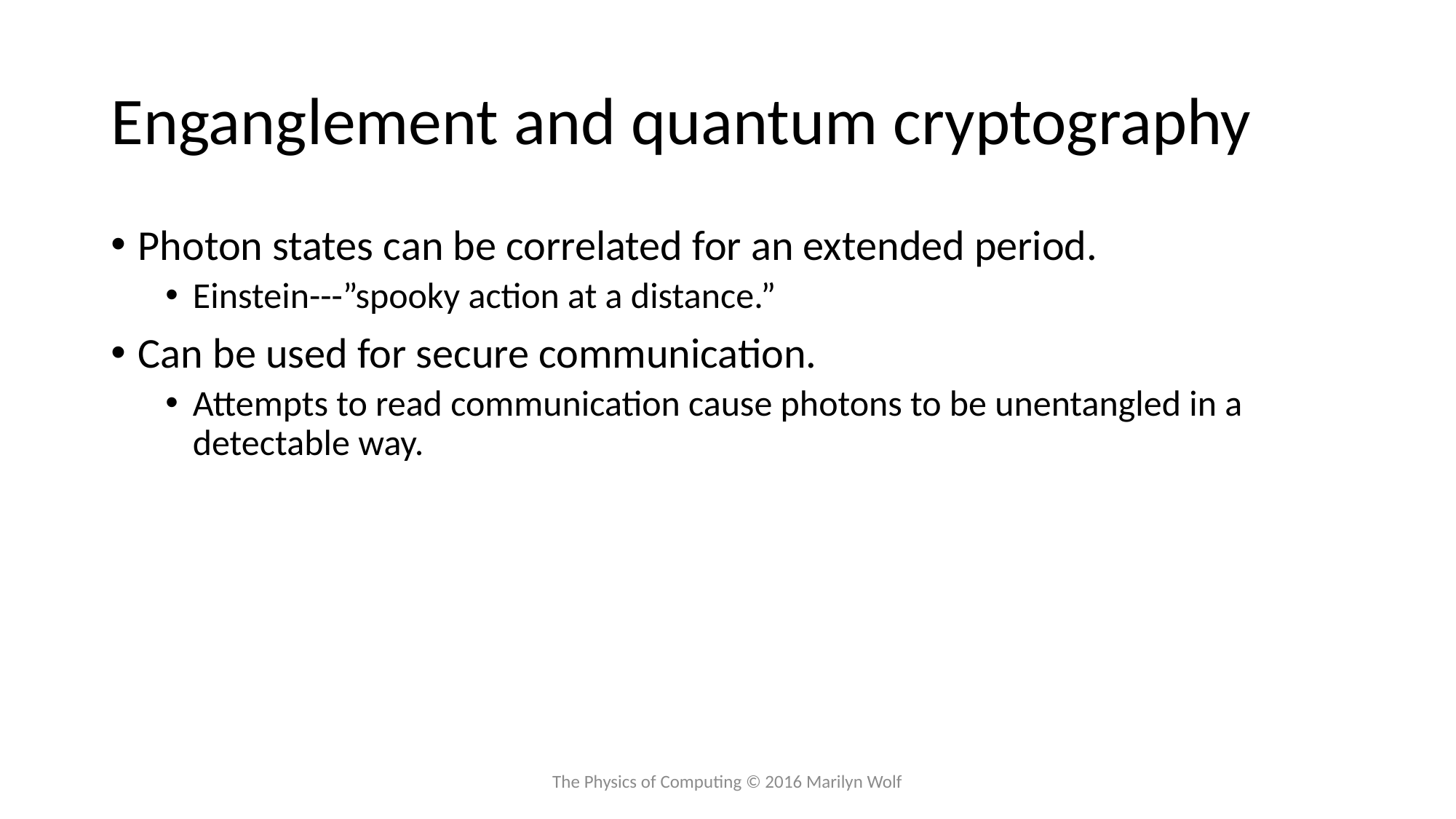

# Enganglement and quantum cryptography
Photon states can be correlated for an extended period.
Einstein---”spooky action at a distance.”
Can be used for secure communication.
Attempts to read communication cause photons to be unentangled in a detectable way.
The Physics of Computing © 2016 Marilyn Wolf